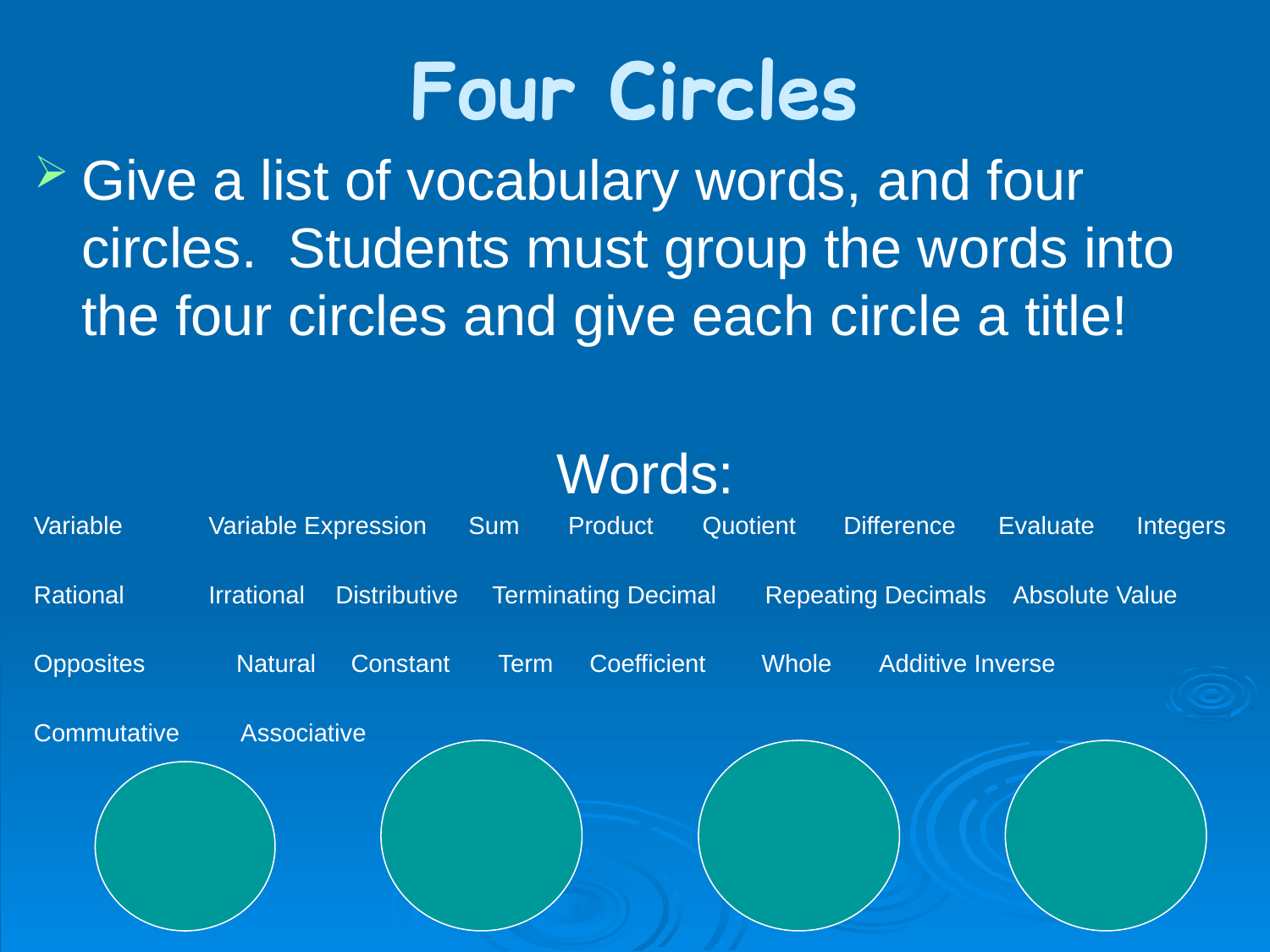

# Four Circles
Give a list of vocabulary words, and four circles.  Students must group the words into the four circles and give each circle a title!

Words:
Variable	Variable Expression      Sum       Product       Quotient	Difference	    Evaluate      Integers

Rational 	Irrational 	Distributive     Terminating Decimal       Repeating Decimals    Absolute Value

Opposites	    Natural     Constant       Term	Coefficient        Whole       Additive Inverse

Commutative         Associative